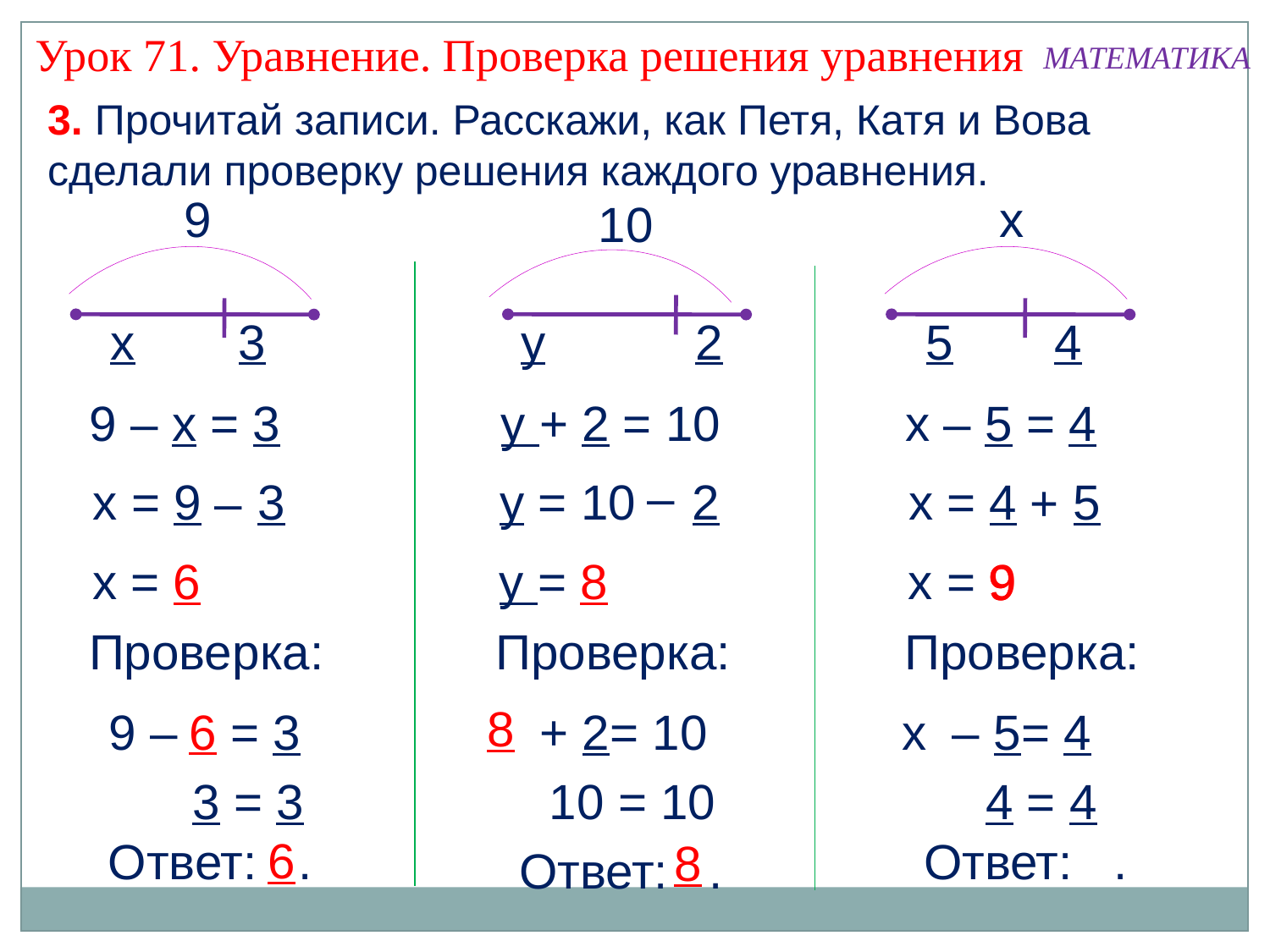

Урок 71. Уравнение. Проверка решения уравнения
МАТЕМАТИКА
3. Прочитай записи. Расскажи, как Петя, Катя и Вова сделали проверку решения каждого уравнения.
9
х
10

х
3
у
2
5
4
9 – х = 3
у + 2 = 10
х – 5 = 4
–
х = 9 = 3
у = 10 = 2
х = 4 = 5
–
+
х = 6
у = 8
х = 9
9
 9
Проверка:
Проверка:
Проверка:
8
 6
9 – х = 3
у+ 2= 10
х
 – 5= 4
3 = 3
10 = 10
4 = 4
6
Ответ:   .
Ответ:   .
8
Ответ:   .